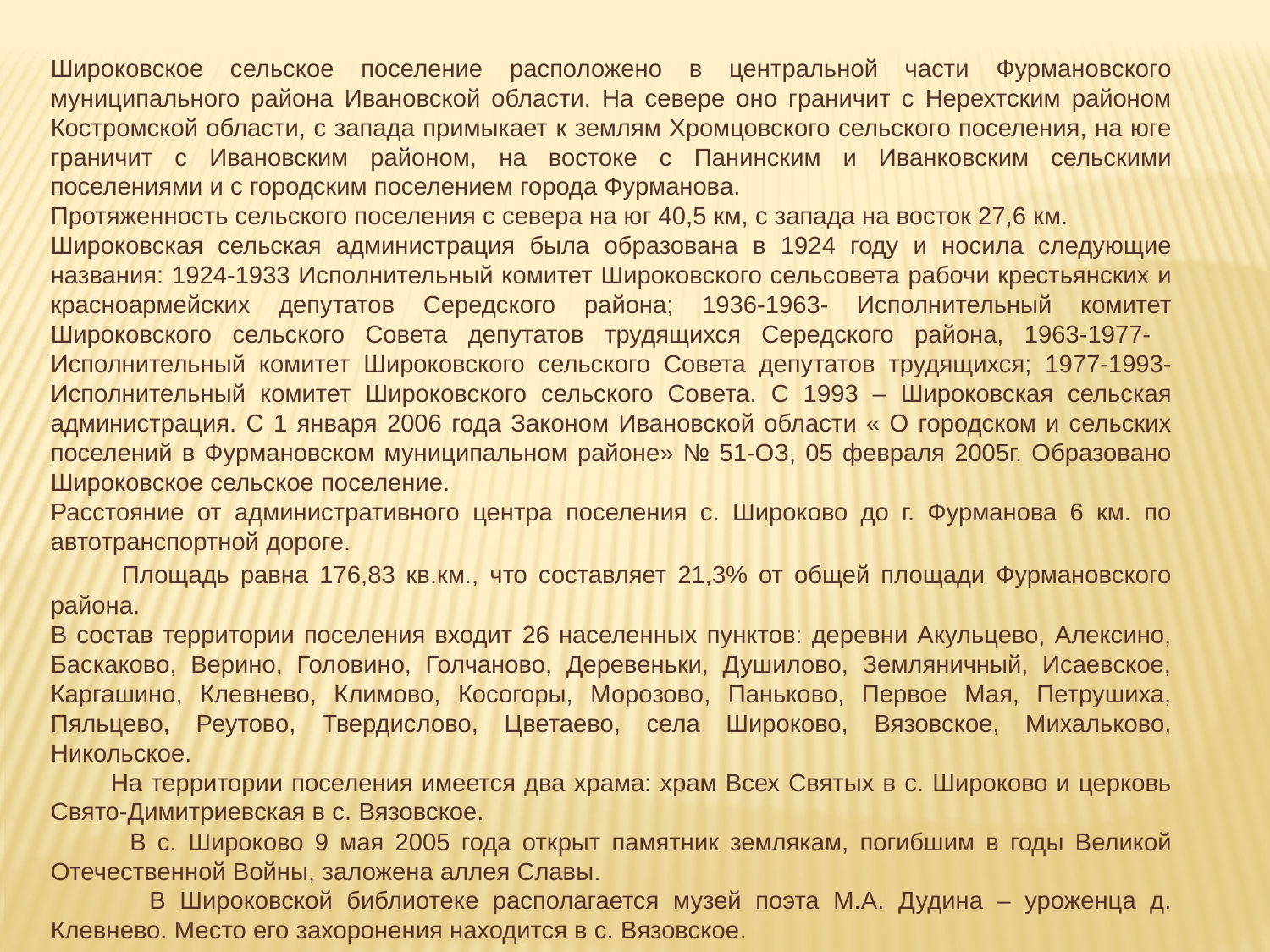

Широковское сельское поселение расположено в центральной части Фурмановского муниципального района Ивановской области. На севере оно граничит с Нерехтским районом Костромской области, с запада примыкает к землям Хромцовского сельского поселения, на юге граничит с Ивановским районом, на востоке с Панинским и Иванковским сельскими поселениями и с городским поселением города Фурманова.
Протяженность сельского поселения с севера на юг 40,5 км, с запада на восток 27,6 км.
Широковская сельская администрация была образована в 1924 году и носила следующие названия: 1924-1933 Исполнительный комитет Широковского сельсовета рабочи крестьянских и красноармейских депутатов Середского района; 1936-1963- Исполнительный комитет Широковского сельского Совета депутатов трудящихся Середского района, 1963-1977-  Исполнительный комитет Широковского сельского Совета депутатов трудящихся; 1977-1993- Исполнительный комитет Широковского сельского Совета. С 1993 – Широковская сельская администрация. С 1 января 2006 года Законом Ивановской области « О городском и сельских поселений в Фурмановском муниципальном районе» № 51-ОЗ, 05 февраля 2005г. Образовано Широковское сельское поселение.
Расстояние от административного центра поселения с. Широково до г. Фурманова 6 км. по автотранспортной дороге.
      Площадь равна 176,83 кв.км., что составляет 21,3% от общей площади Фурмановского района.
В состав территории поселения входит 26 населенных пунктов: деревни Акульцево, Алексино, Баскаково, Верино, Головино, Голчаново, Деревеньки, Душилово, Земляничный, Исаевское, Каргашино, Клевнево, Климово, Косогоры, Морозово, Паньково, Первое Мая, Петрушиха, Пяльцево, Реутово, Твердислово, Цветаево, села Широково, Вязовское, Михальково, Никольское.
       На территории поселения имеется два храма: храм Всех Святых в с. Широково и церковь Свято-Димитриевская в с. Вязовское.
       В с. Широково 9 мая 2005 года открыт памятник землякам, погибшим в годы Великой Отечественной Войны, заложена аллея Славы.
       В Широковской библиотеке располагается музей поэта М.А. Дудина – уроженца д. Клевнево. Место его захоронения находится в с. Вязовское.